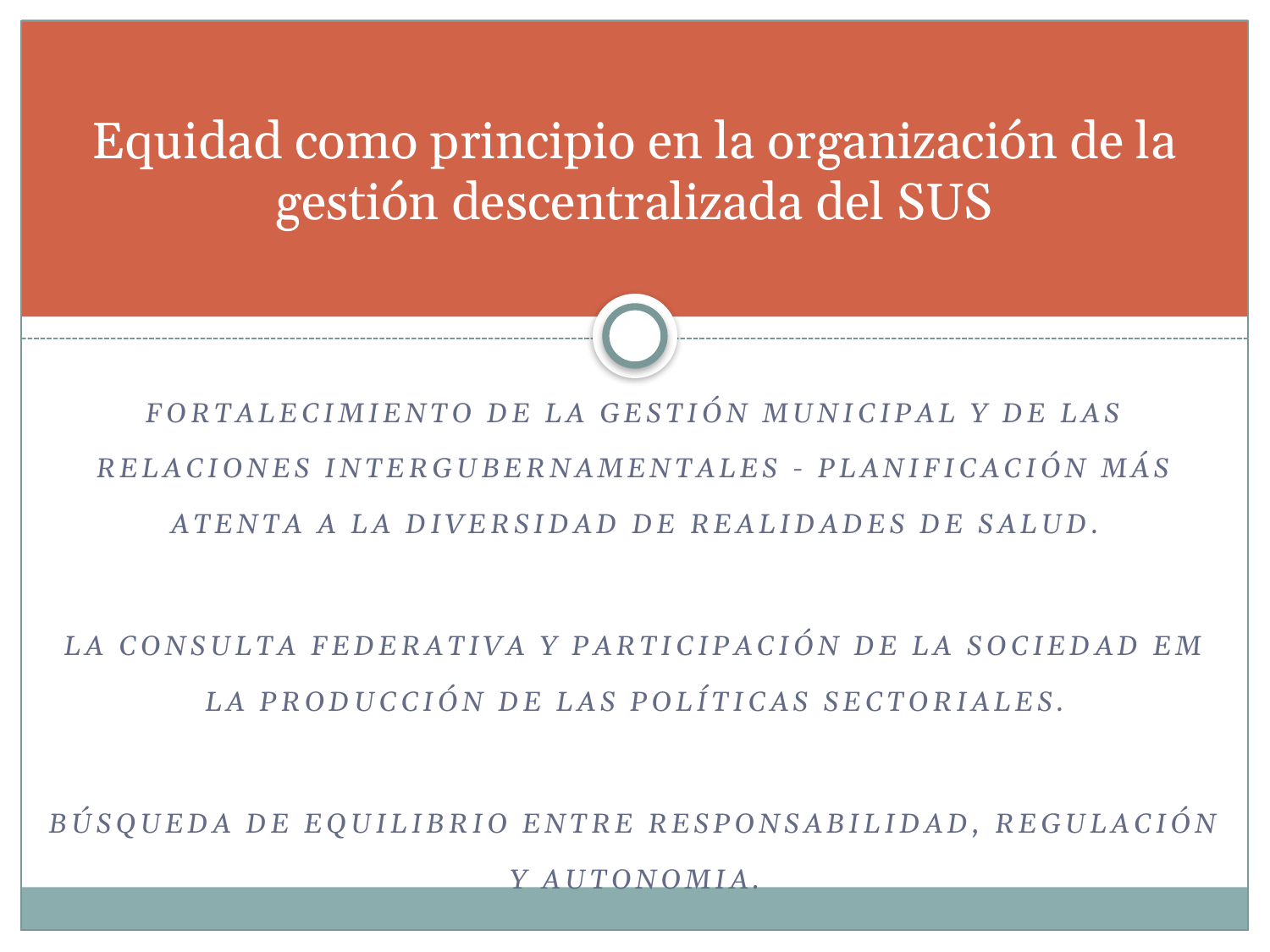

# Equidad como principio en la organización de la gestión descentralizada del SUS
fortalecimiento de la gestión municipal y de las relaciones intergubernamentales - planificación más atenta a la diversidad de realidades de salud.

La consulta federativa y participación de la sociedad em la producción de las políticas sectoriales.

Búsqueda de equilibrio entre responsabilidad, regulación y autonomia.